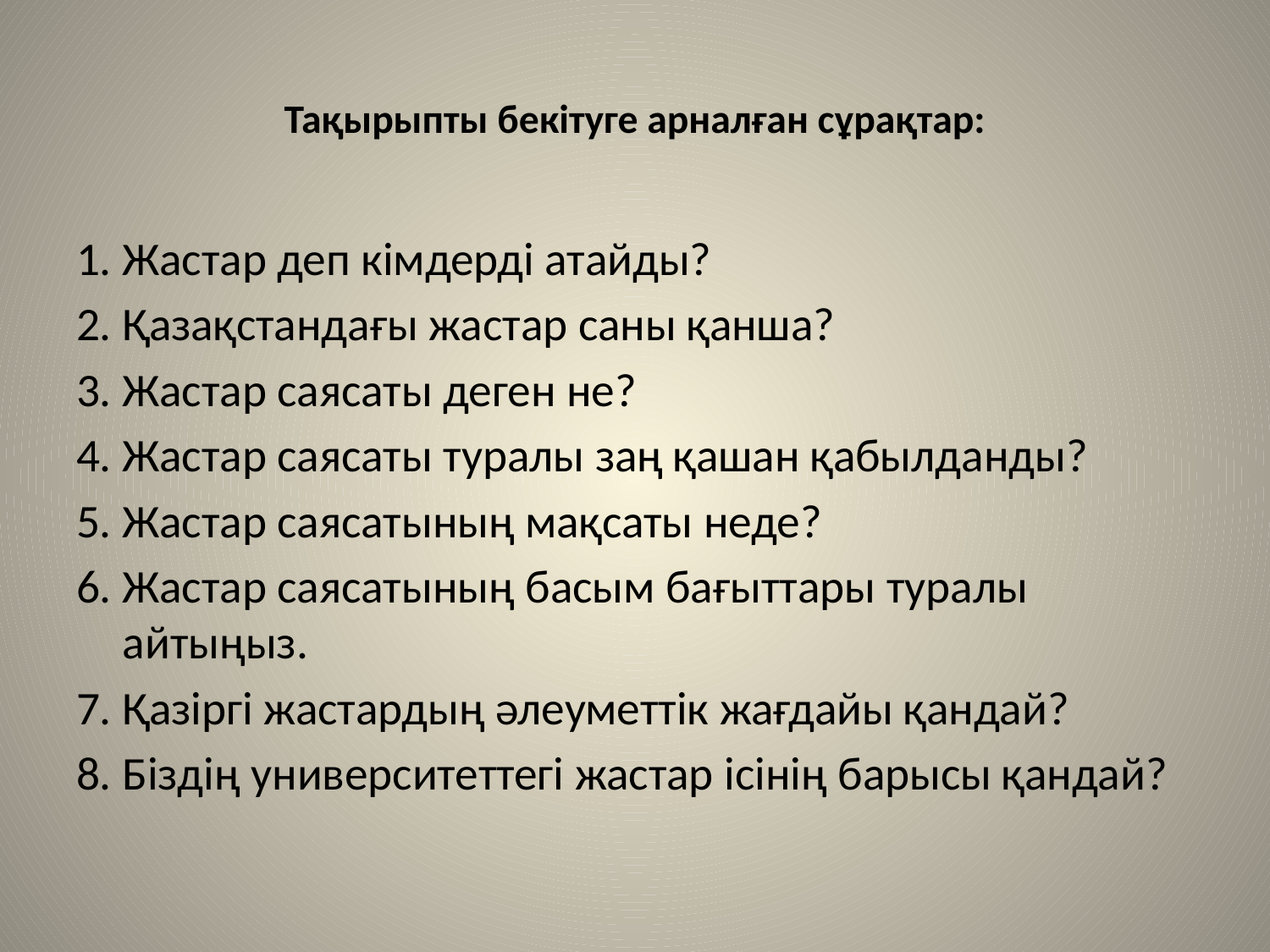

# Тақырыпты бекітуге арналған сұрақтар:
1. Жастар деп кімдерді атайды?
2. Қазақстандағы жастар саны қанша?
3. Жастар саясаты деген не?
4. Жастар саясаты туралы заң қашан қабылданды?
5. Жастар саясатының мақсаты неде?
6. Жастар саясатының басым бағыттары туралы айтыңыз.
7. Қазіргі жастардың әлеуметтік жағдайы қандай?
8. Біздің университеттегі жастар ісінің барысы қандай?